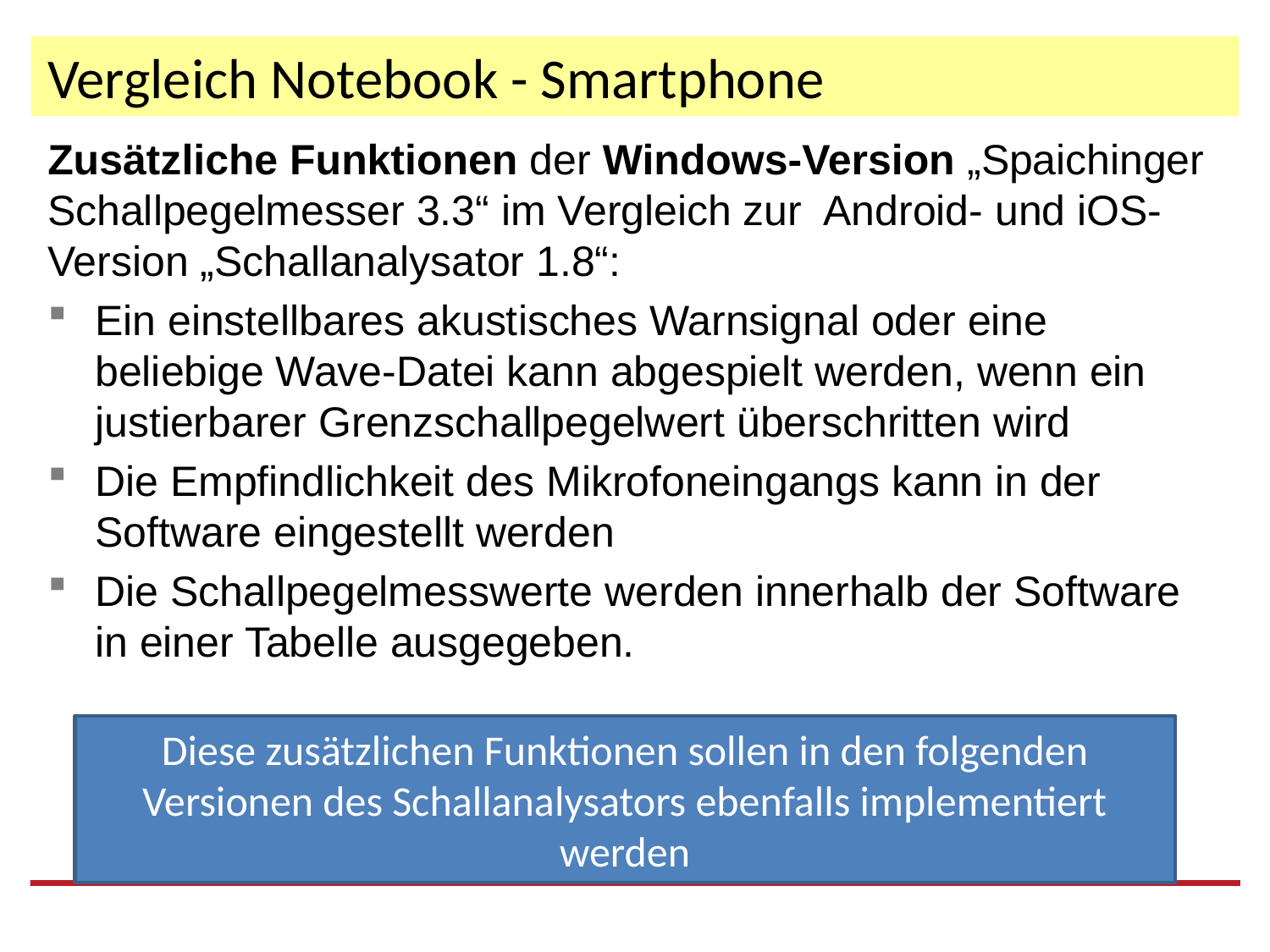

# Vergleich Notebook - Smartphone
Zusätzliche Funktionen der Windows-Version „Spaichinger Schallpegelmesser 3.3“ im Vergleich zur  Android- und iOS-Version „Schallanalysator 1.8“:
Ein einstellbares akustisches Warnsignal oder eine beliebige Wave-Datei kann abgespielt werden, wenn ein justierbarer Grenzschallpegelwert überschritten wird
Die Empfindlichkeit des Mikrofoneingangs kann in der Software eingestellt werden
Die Schallpegelmesswerte werden innerhalb der Software in einer Tabelle ausgegeben.

Diese zusätzlichen Funktionen sollen in den folgenden Versionen des Schallanalysators ebenfalls implementiert werden